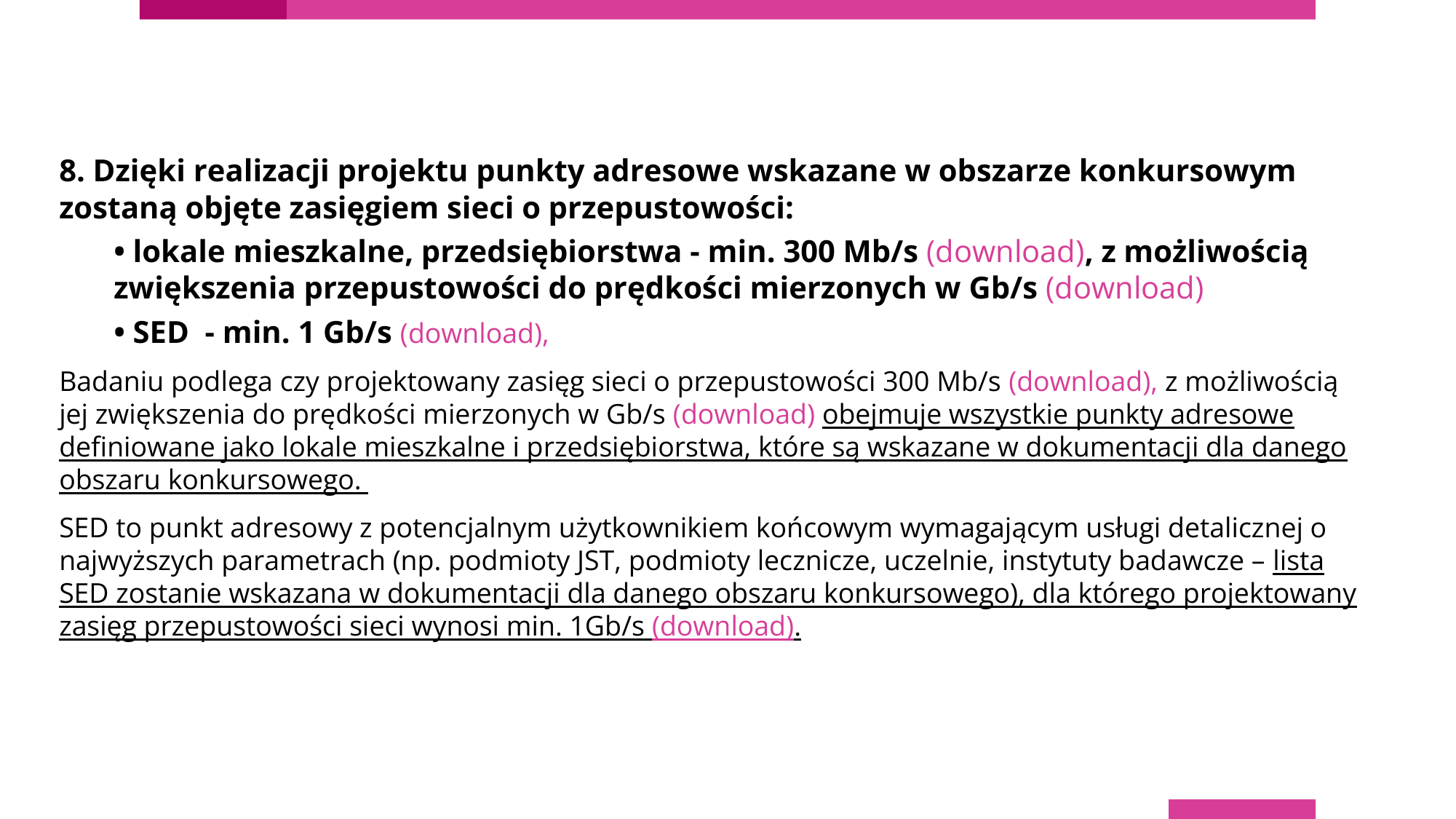

# Kryteria merytoryczne
8. Dzięki realizacji projektu punkty adresowe wskazane w obszarze konkursowym zostaną objęte zasięgiem sieci o przepustowości:
• lokale mieszkalne, przedsiębiorstwa - min. 300 Mb/s (download), z możliwością  zwiększenia przepustowości do prędkości mierzonych w Gb/s (download)
• SED  - min. 1 Gb/s (download),
Badaniu podlega czy projektowany zasięg sieci o przepustowości 300 Mb/s (download), z możliwością jej zwiększenia do prędkości mierzonych w Gb/s (download) obejmuje wszystkie punkty adresowe definiowane jako lokale mieszkalne i przedsiębiorstwa, które są wskazane w dokumentacji dla danego obszaru konkursowego.
SED to punkt adresowy z potencjalnym użytkownikiem końcowym wymagającym usługi detalicznej o najwyższych parametrach (np. podmioty JST, podmioty lecznicze, uczelnie, instytuty badawcze – lista SED zostanie wskazana w dokumentacji dla danego obszaru konkursowego), dla którego projektowany zasięg przepustowości sieci wynosi min. 1Gb/s (download).